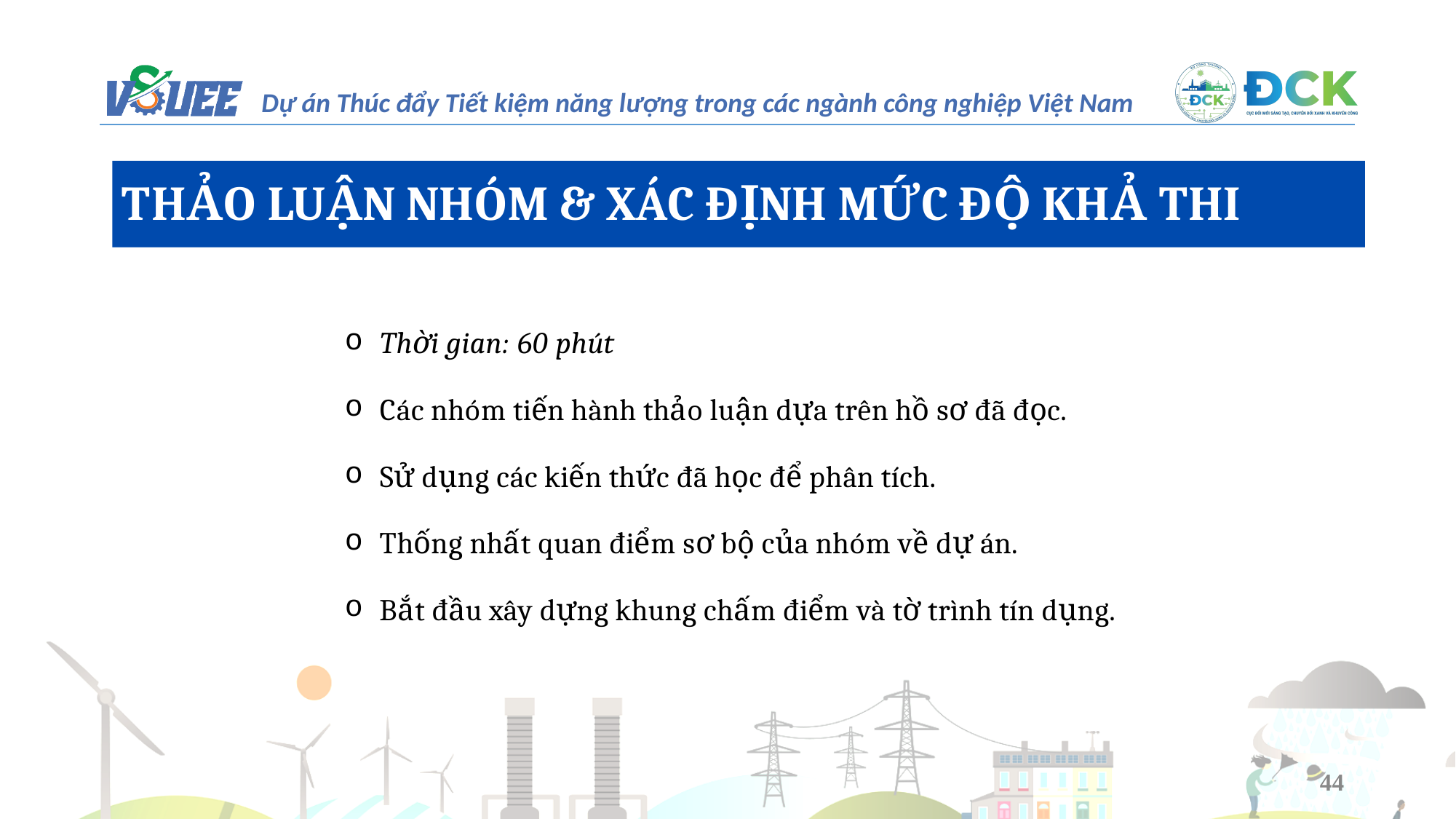

THẢO LUẬN NHÓM & XÁC ĐỊNH MỨC ĐỘ KHẢ THI

Thời gian: 60 phút
Các nhóm tiến hành thảo luận dựa trên hồ sơ đã đọc.
Sử dụng các kiến thức đã học để phân tích.
Thống nhất quan điểm sơ bộ của nhóm về dự án.
Bắt đầu xây dựng khung chấm điểm và tờ trình tín dụng.
44